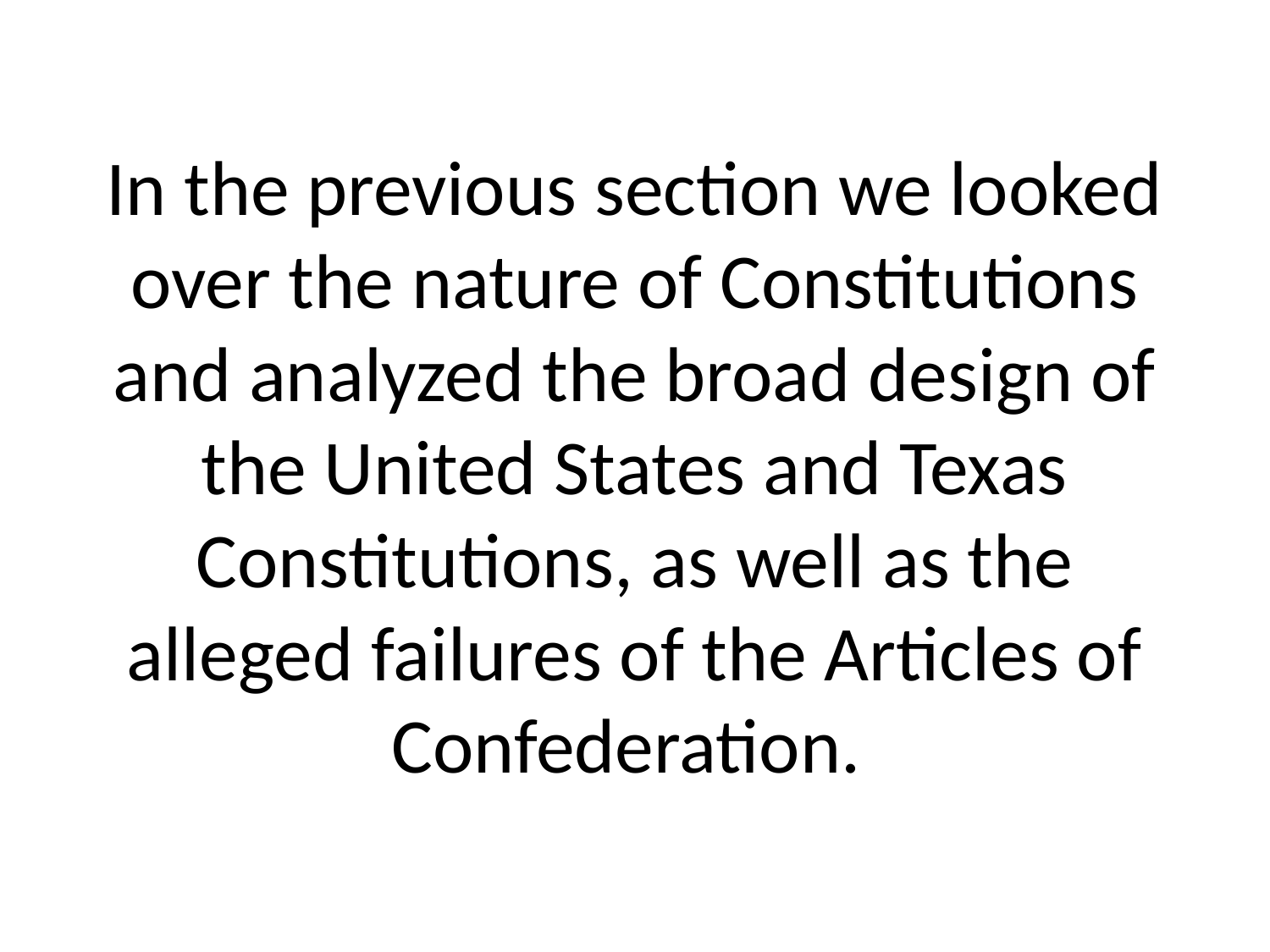

# In the previous section we looked over the nature of Constitutions and analyzed the broad design of the United States and Texas Constitutions, as well as the alleged failures of the Articles of Confederation.